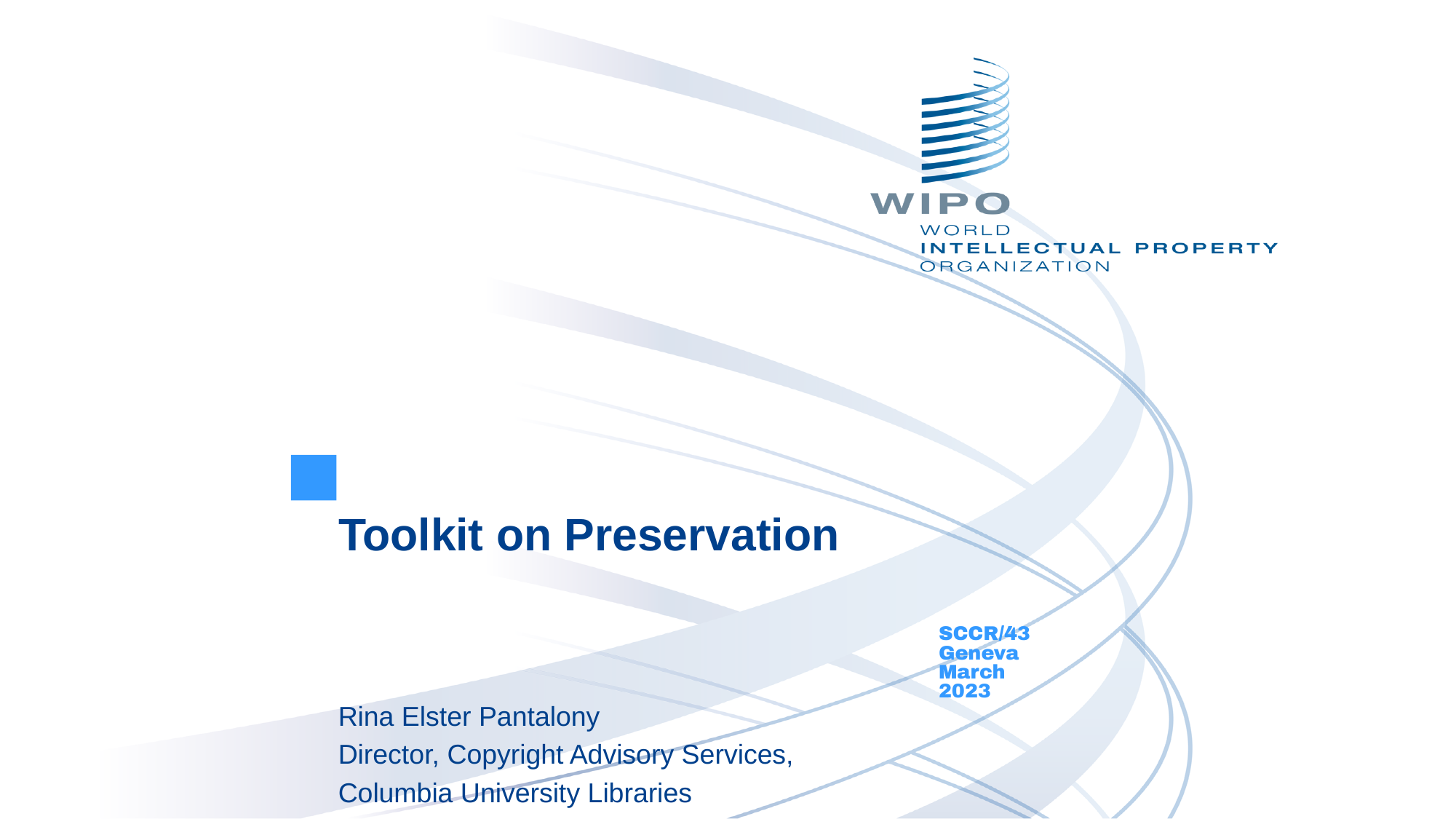

Toolkit on Preservation

SCCR/43
Geneva
March
2023
Rina Elster Pantalony
Director, Copyright Advisory Services,
Columbia University Libraries